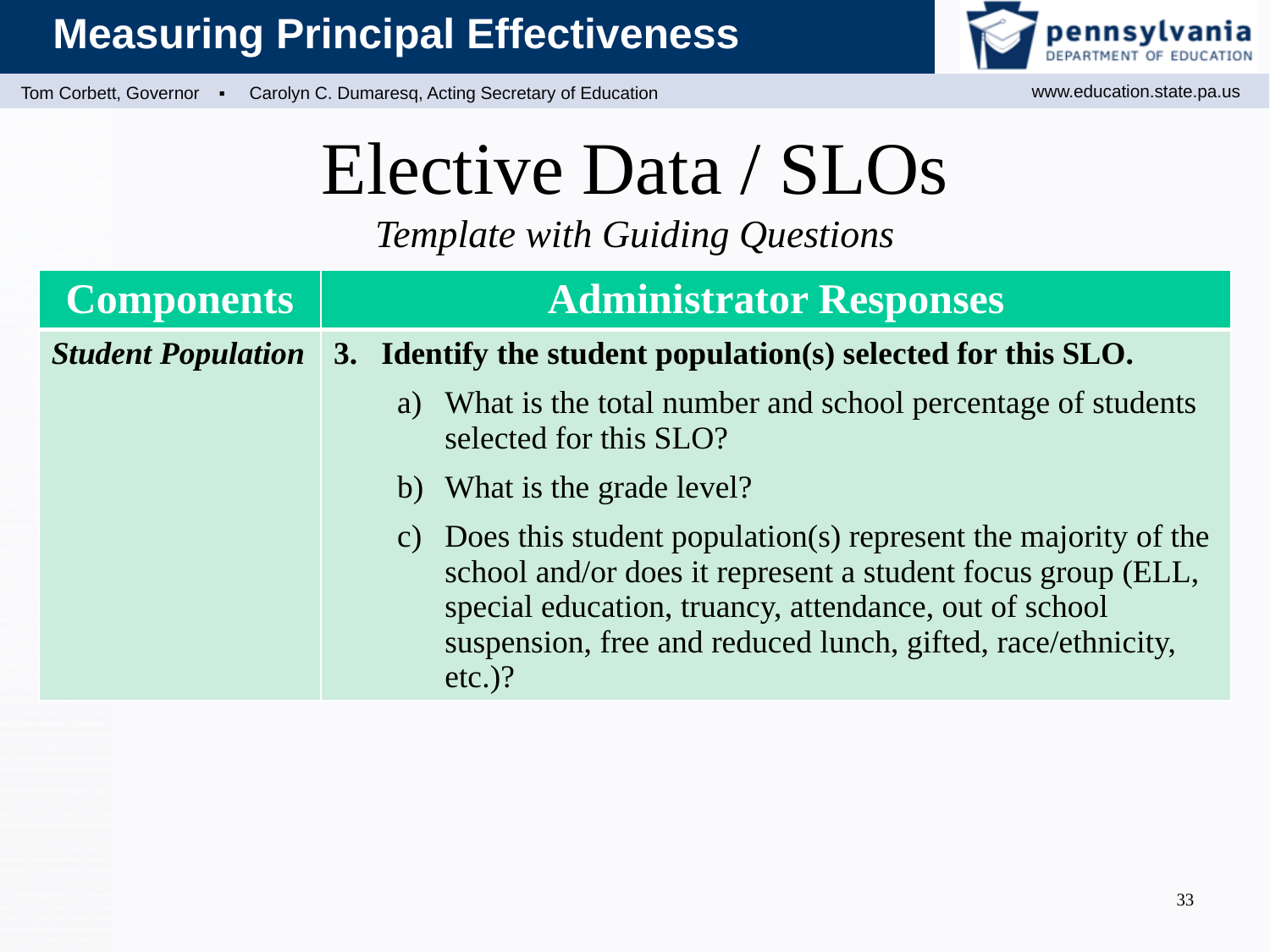

# Elective Data / SLOs Template with Guiding Questions
| Components | Administrator Responses |
| --- | --- |
| Student Population | Identify the student population(s) selected for this SLO. What is the total number and school percentage of students selected for this SLO? What is the grade level? Does this student population(s) represent the majority of the school and/or does it represent a student focus group (ELL, special education, truancy, attendance, out of school suspension, free and reduced lunch, gifted, race/ethnicity, etc.)? |
33